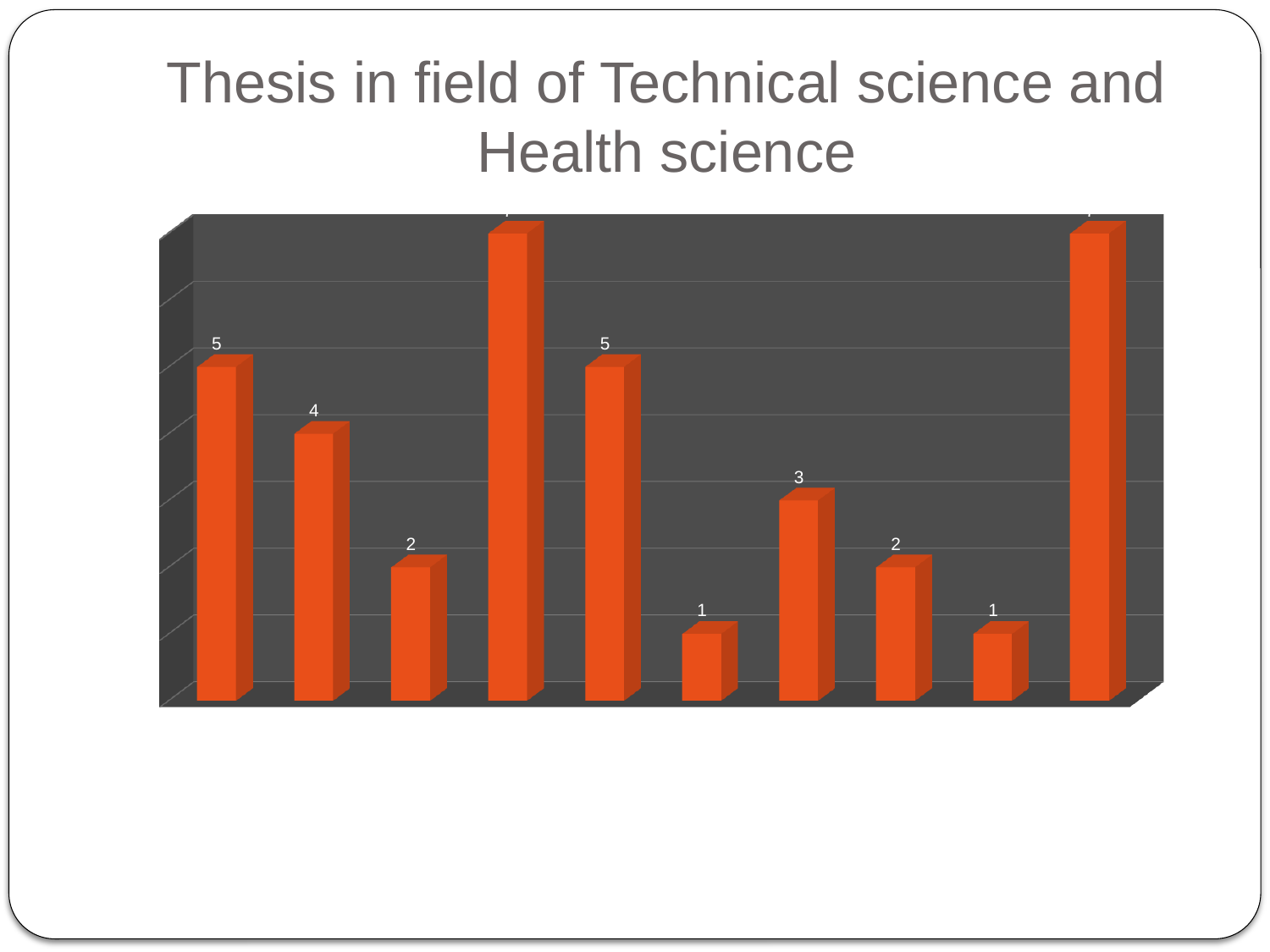

# Thesis in field of Technical science and Health science

[unsupported chart]